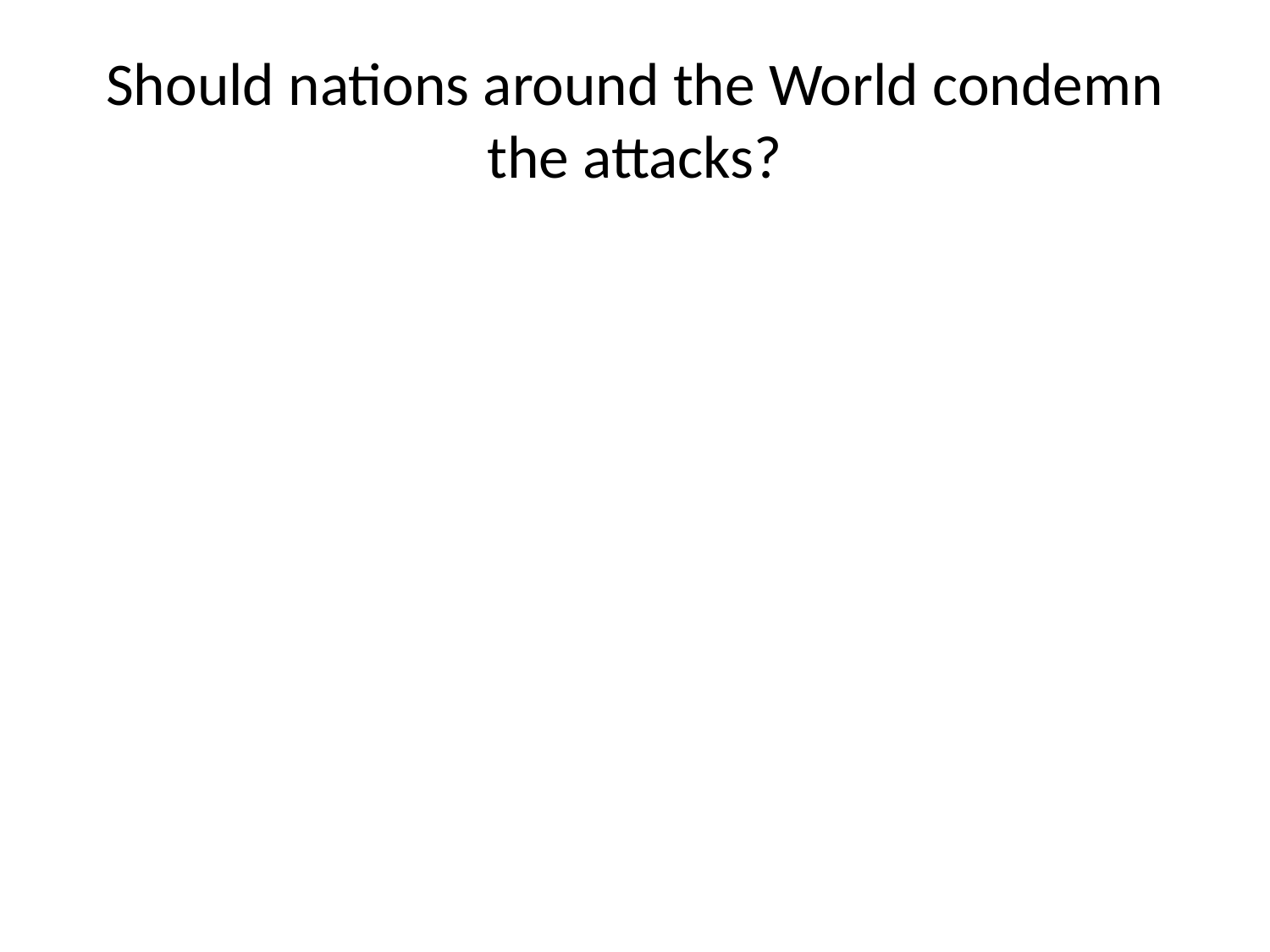

# Should nations around the World condemn the attacks?